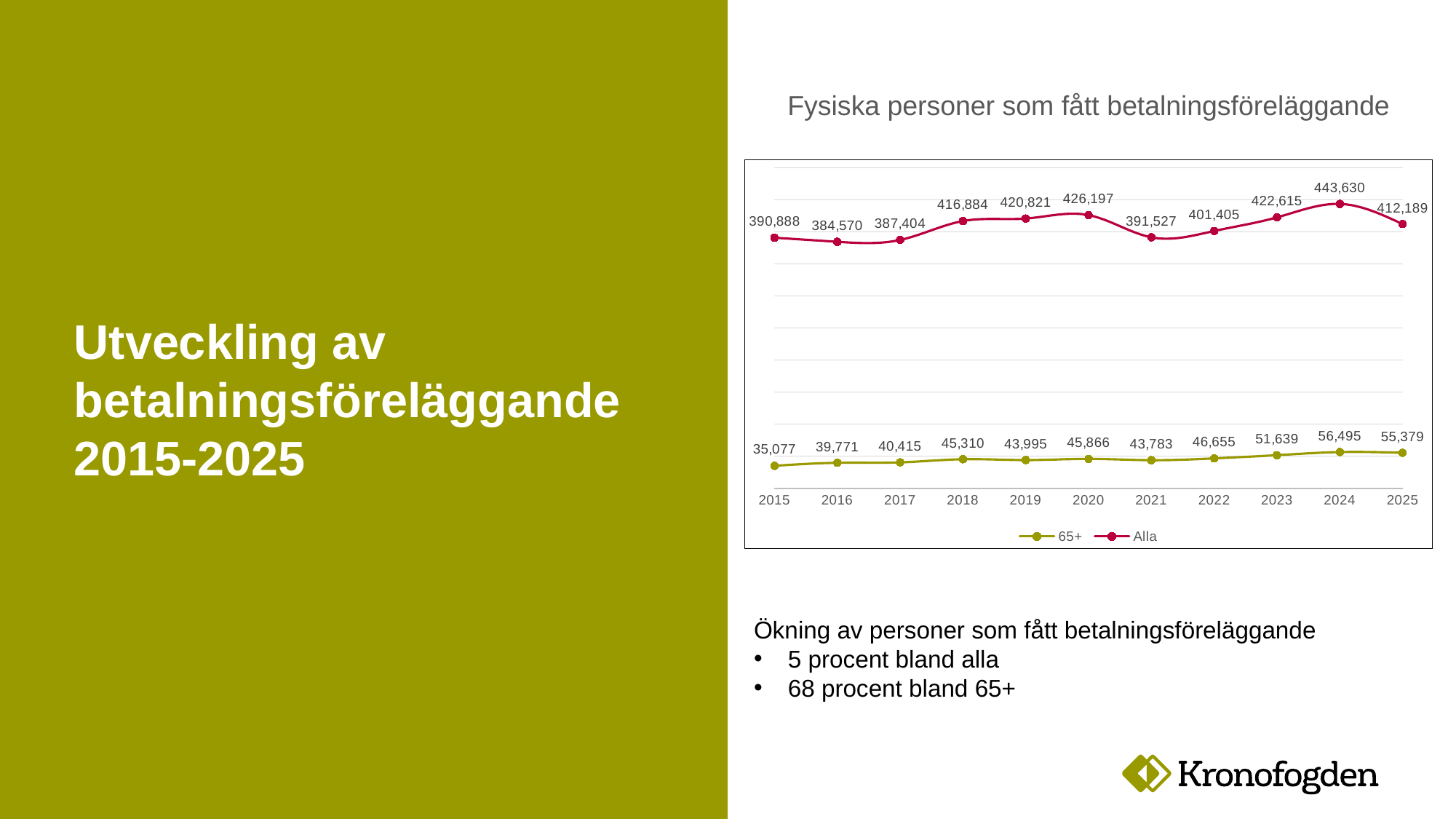

# Utveckling av betalningsföreläggande 2015-2025
Fysiska personer som fått betalningsföreläggande

### Chart

| Category | 65+  | Alla |
|---|---|---|
Ökning av personer som fått betalningsföreläggande
5 procent bland alla
68 procent bland 65+